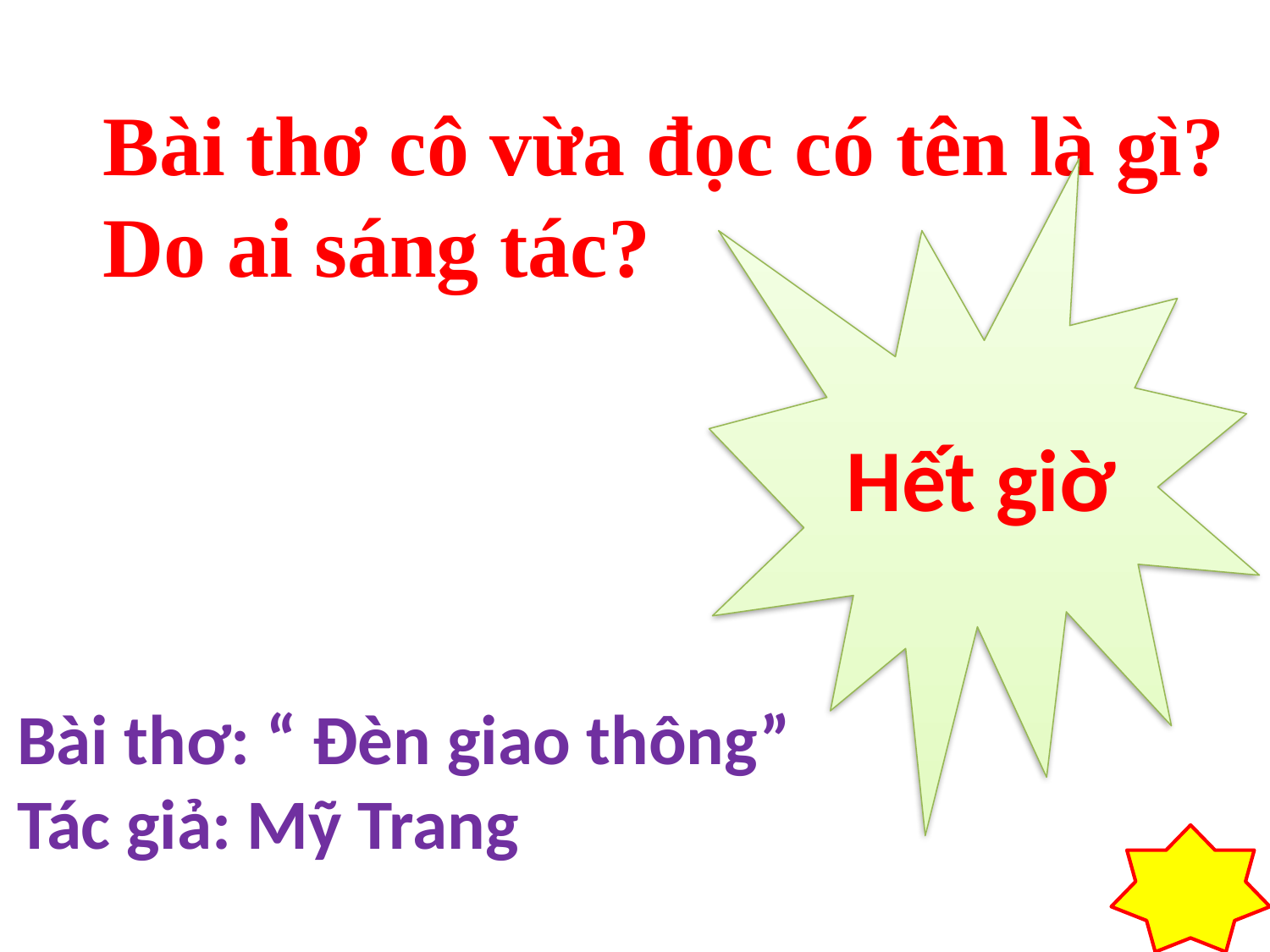

Bài thơ cô vừa đọc có tên là gì?
Do ai sáng tác?
Hết giờ
2
3
4
5
1
Bài thơ: “ Đèn giao thông”
Tác giả: Mỹ Trang